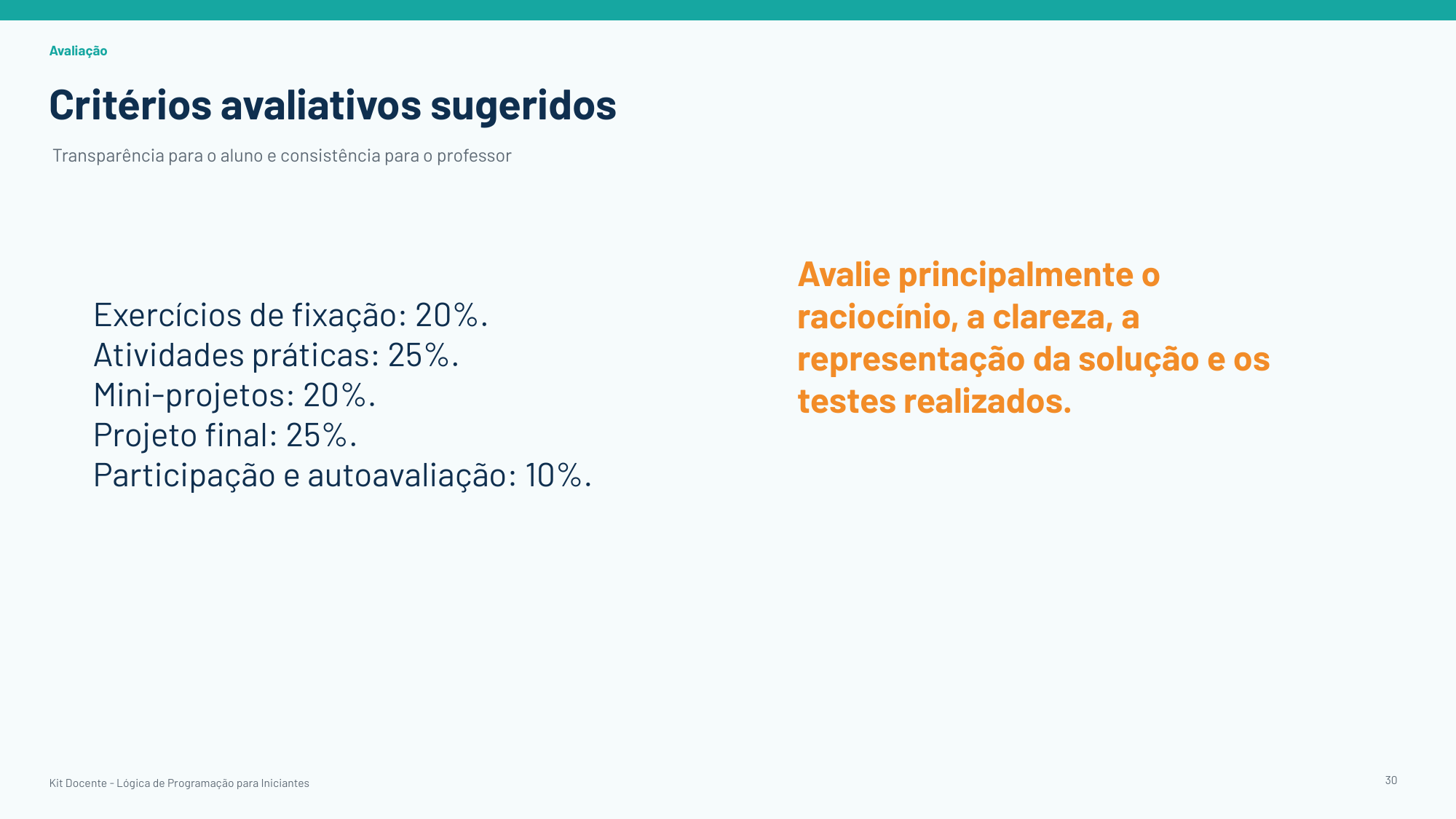

Avaliação
Critérios avaliativos sugeridos
Transparência para o aluno e consistência para o professor
Exercícios de fixação: 20%.
Atividades práticas: 25%.
Mini-projetos: 20%.
Projeto final: 25%.
Participação e autoavaliação: 10%.
Avalie principalmente o raciocínio, a clareza, a representação da solução e os testes realizados.
30
Kit Docente - Lógica de Programação para Iniciantes